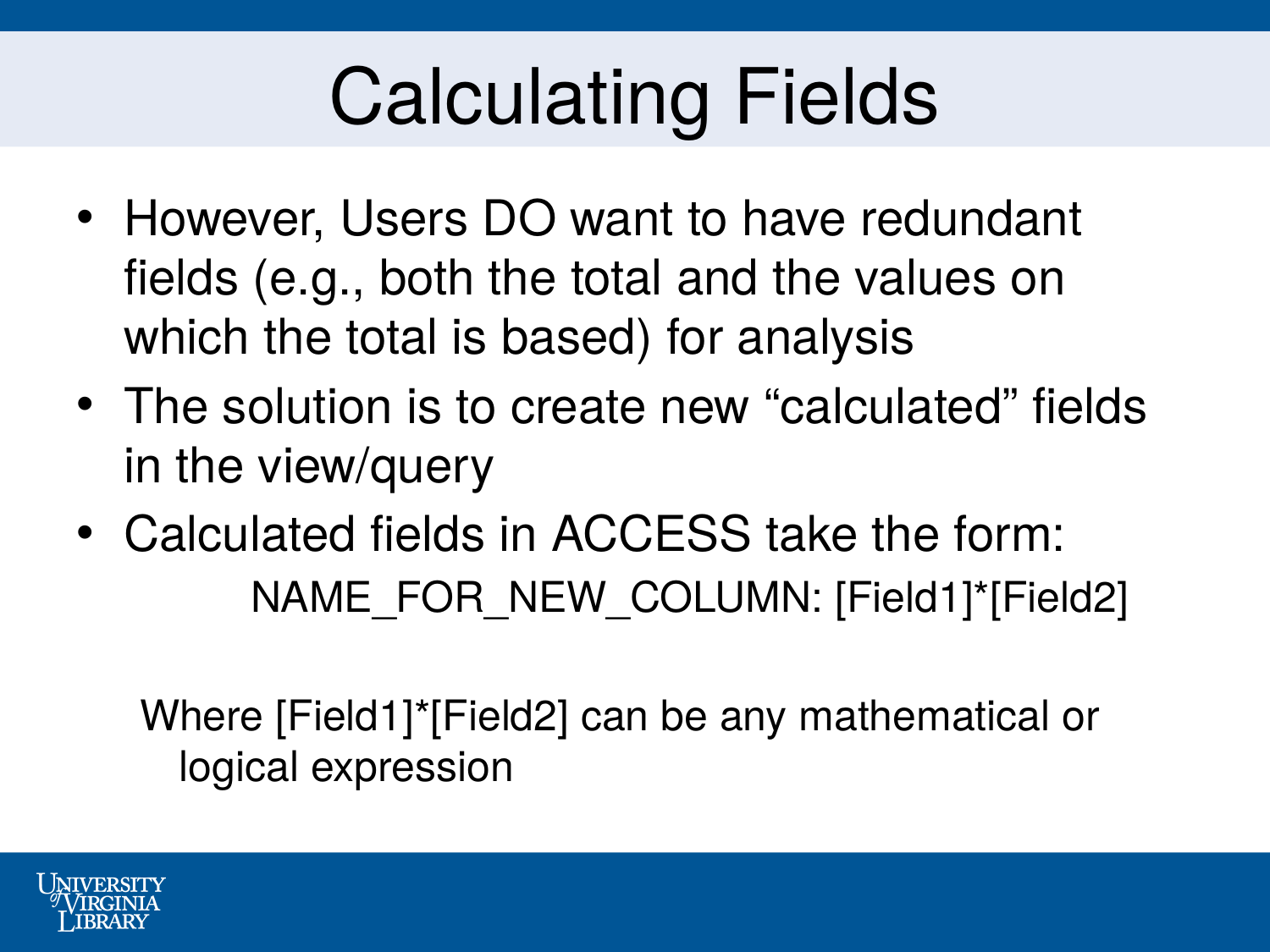

# Calculating Fields
However, Users DO want to have redundant fields (e.g., both the total and the values on which the total is based) for analysis
The solution is to create new “calculated” fields in the view/query
Calculated fields in ACCESS take the form:
		NAME_FOR_NEW_COLUMN: [Field1]*[Field2]

Where [Field1]*[Field2] can be any mathematical or logical expression